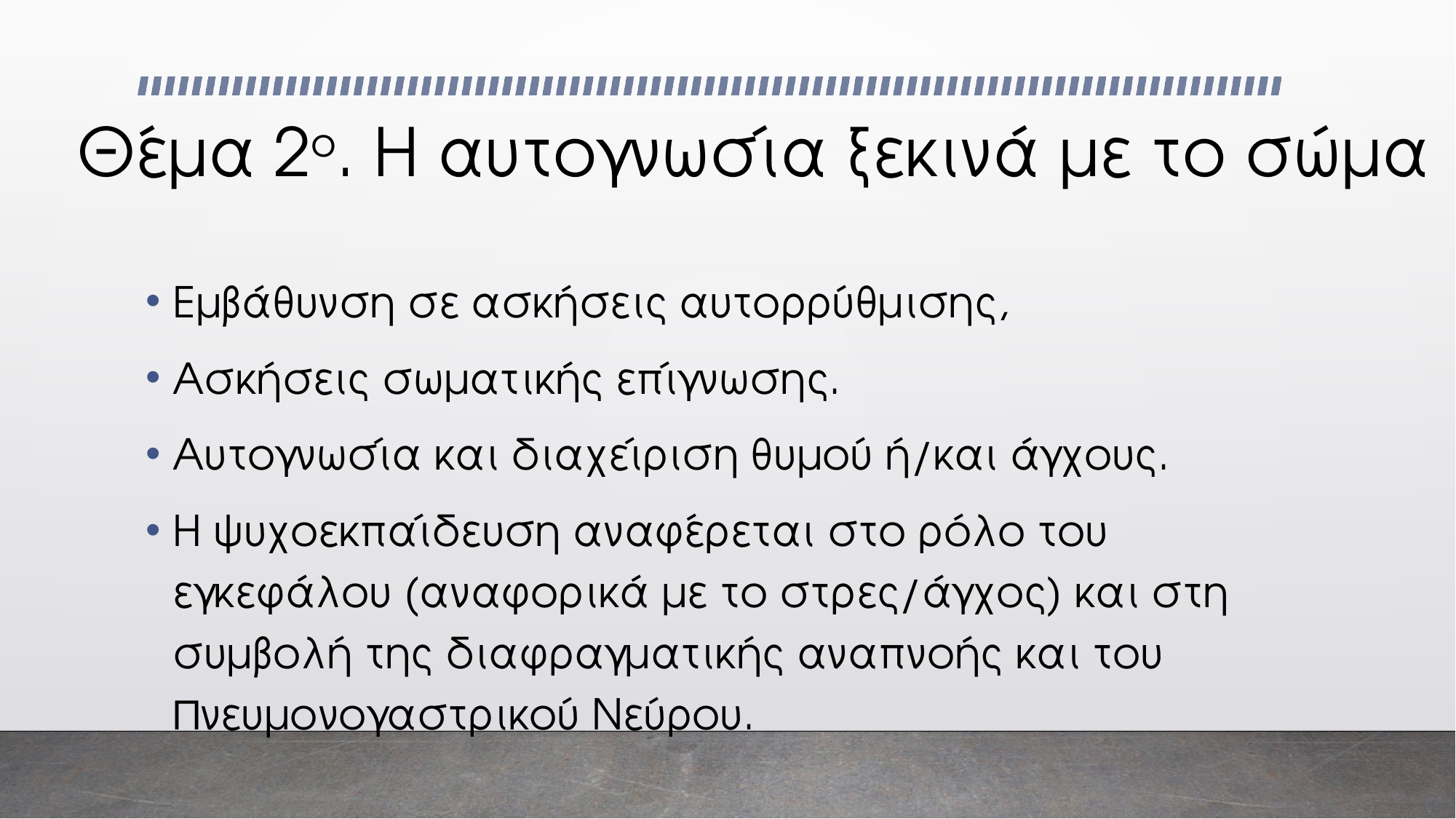

# Θέμα 2ο. Η αυτογνωσία ξεκινά με το σώμα
Εμβάθυνση σε ασκήσεις αυτορρύθμισης,
Ασκήσεις σωματικής επίγνωσης.
Αυτογνωσία και διαχείριση θυμού ή/και άγχους.
Η ψυχοεκπαίδευση αναφέρεται στο ρόλο του εγκεφάλου (αναφορικά με το στρες/άγχος) και στη συμβολή της διαφραγματικής αναπνοής και του Πνευμονογαστρικού Νεύρου.